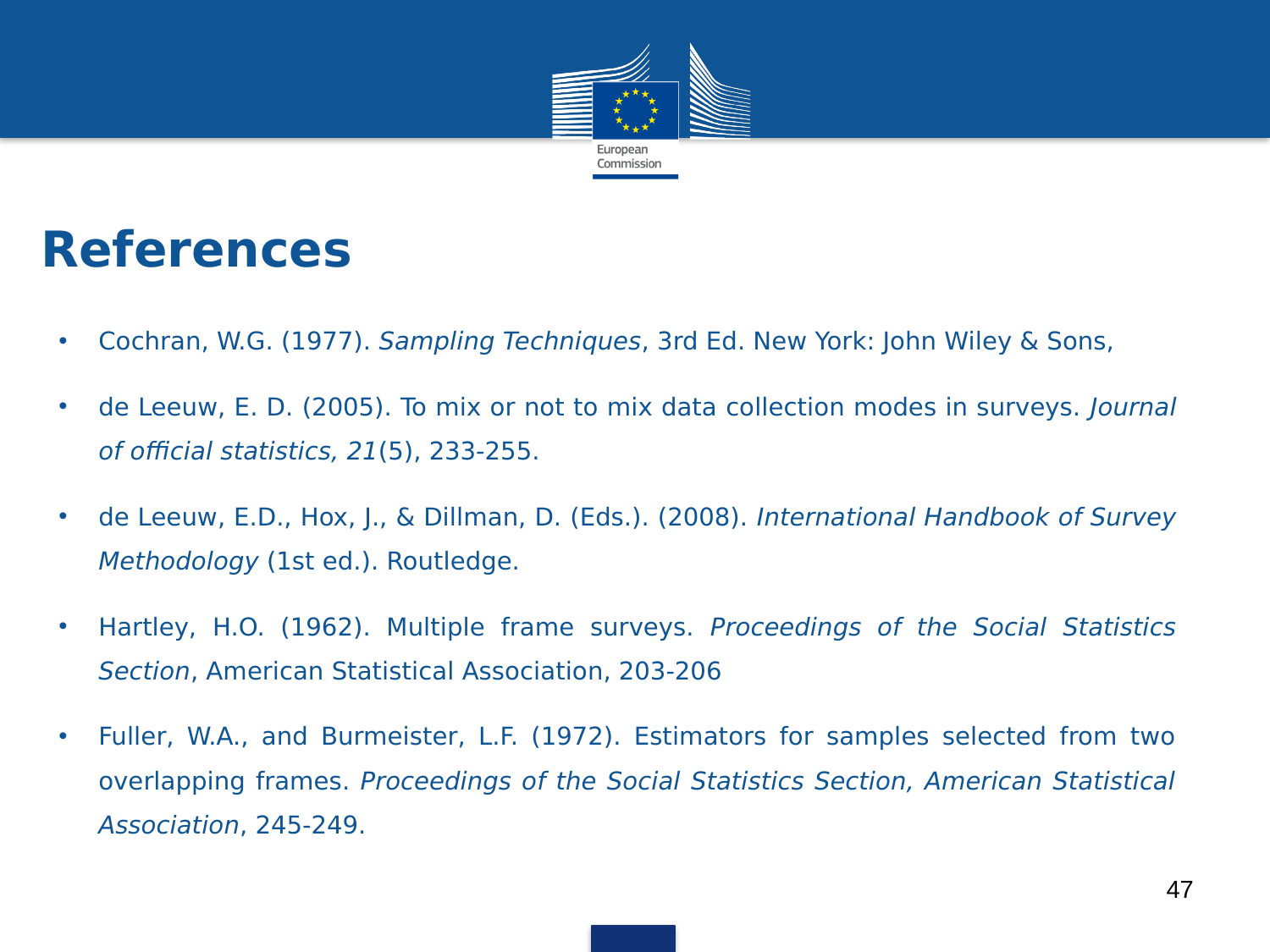

# References

Cochran, W.G. (1977). Sampling Techniques, 3rd Ed. New York: John Wiley & Sons,
de Leeuw, E. D. (2005). To mix or not to mix data collection modes in surveys. Journal of official statistics, 21(5), 233-255.
de Leeuw, E.D., Hox, J., & Dillman, D. (Eds.). (2008). International Handbook of Survey Methodology (1st ed.). Routledge.
Hartley, H.O. (1962). Multiple frame surveys. Proceedings of the Social Statistics Section, American Statistical Association, 203-206
Fuller, W.A., and Burmeister, L.F. (1972). Estimators for samples selected from two overlapping frames. Proceedings of the Social Statistics Section, American Statistical Association, 245-249.

47